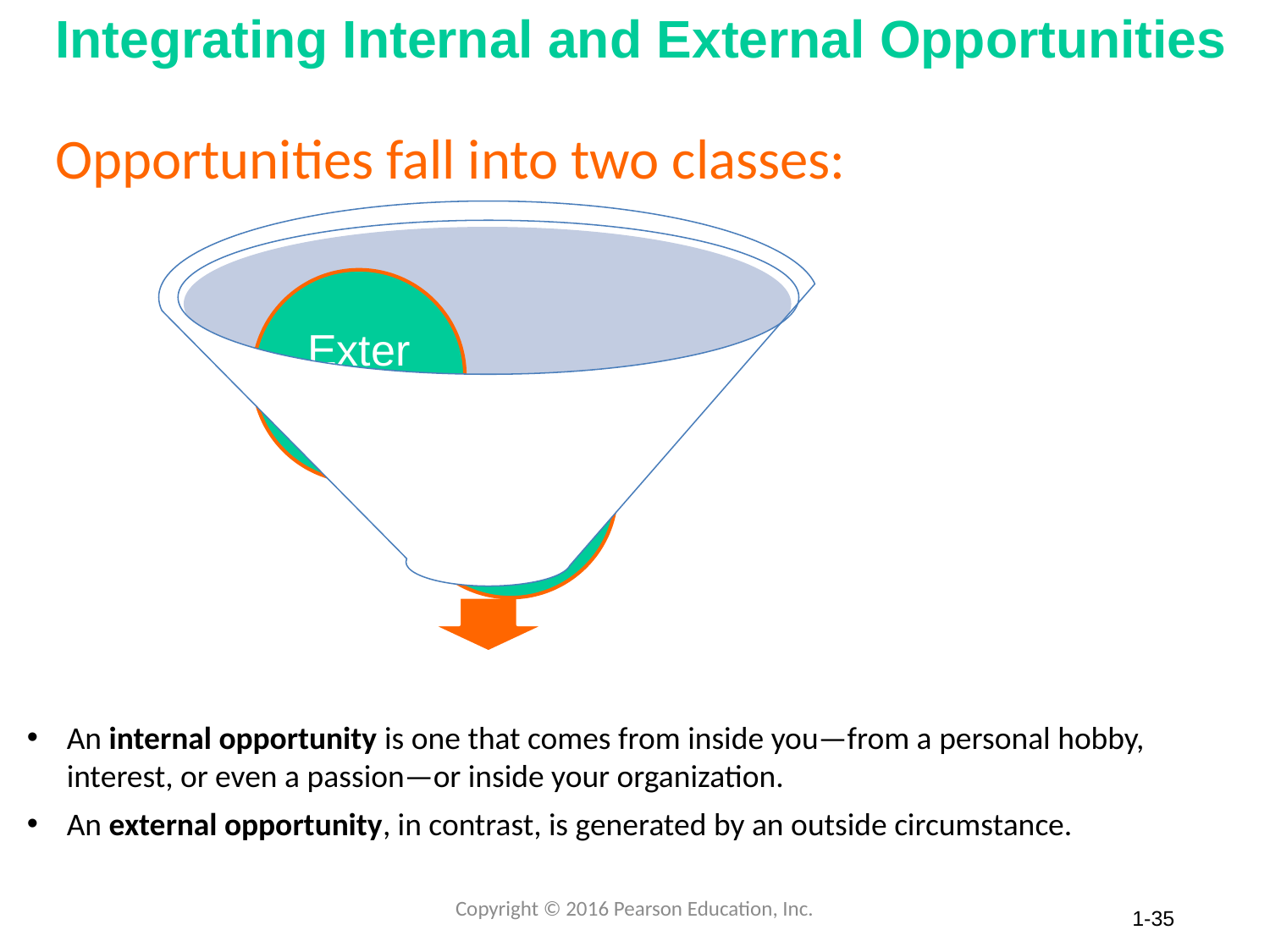

# Integrating Internal and External Opportunities
Opportunities fall into two classes:
External
Internal
An internal opportunity is one that comes from inside you—from a personal hobby, interest, or even a passion—or inside your organization.

An external opportunity, in contrast, is generated by an outside circumstance.

Copyright © 2016 Pearson Education, Inc.